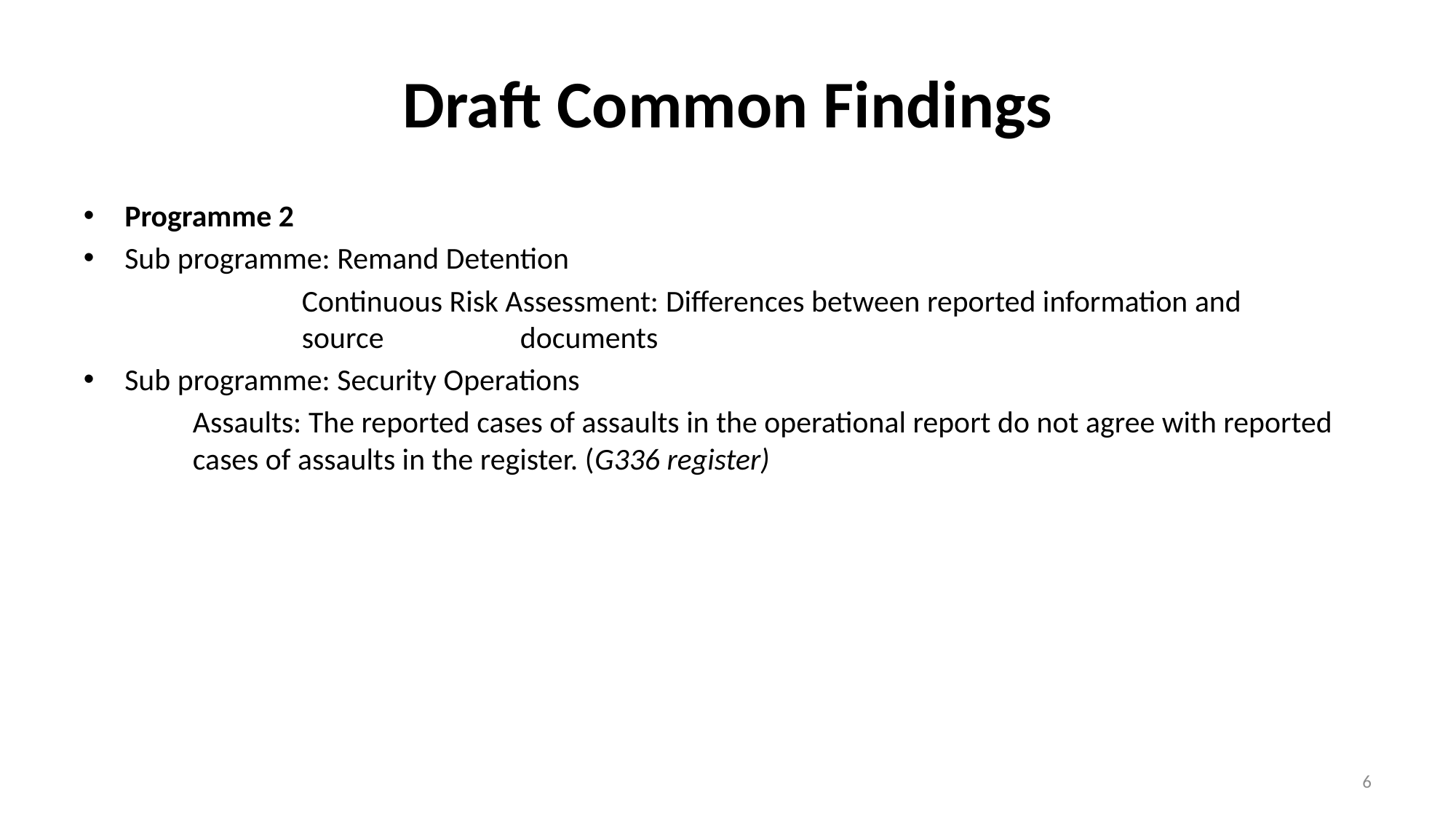

# Draft Common Findings
Programme 2
Sub programme: Remand Detention
		Continuous Risk Assessment: Differences between reported information and 			source 		documents
Sub programme: Security Operations
Assaults: The reported cases of assaults in the operational report do not agree with reported cases of assaults in the register. (G336 register)

6